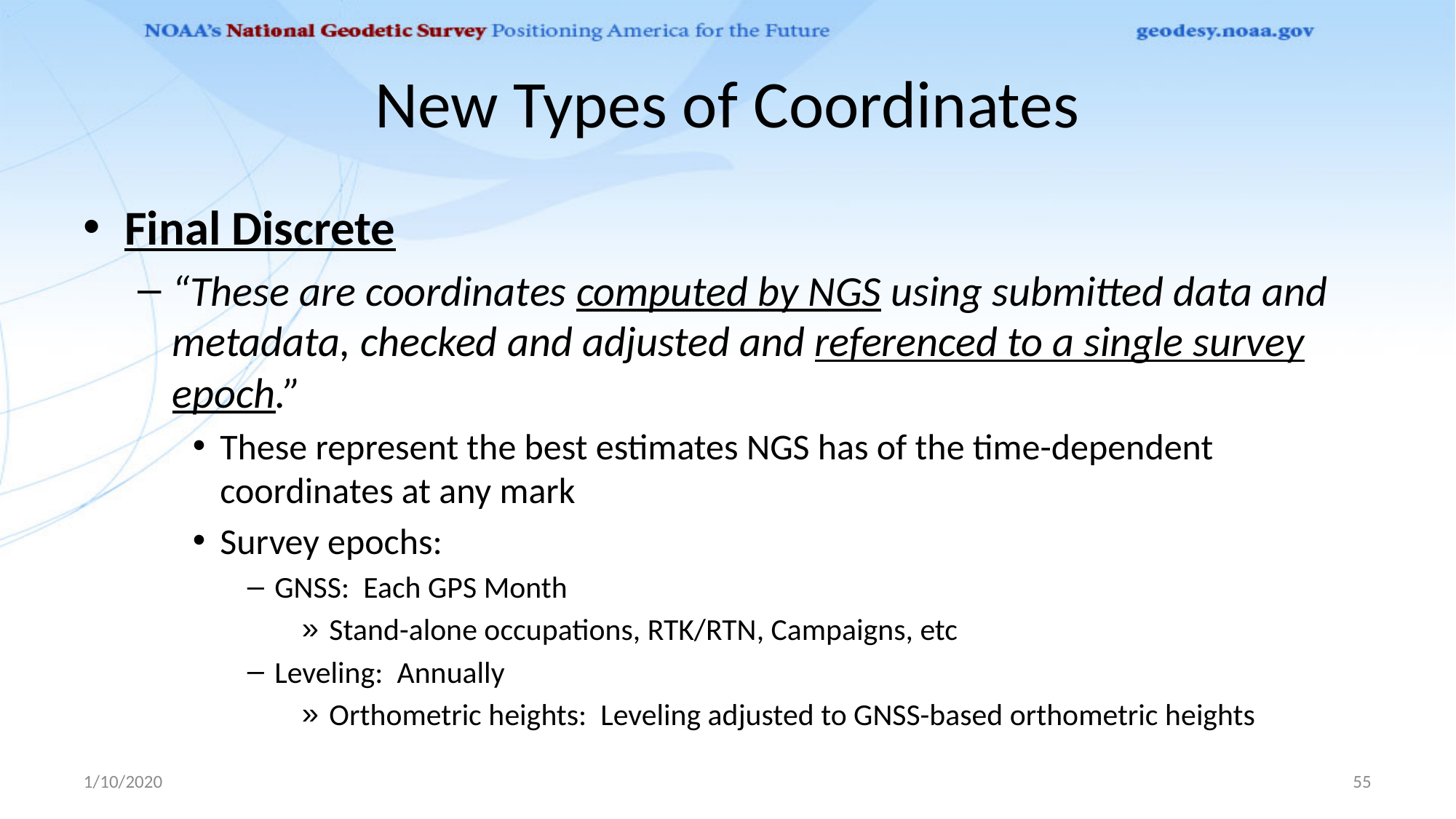

# New Types of Coordinates
Final Discrete
“These are coordinates computed by NGS using submitted data and metadata, checked and adjusted and referenced to a single survey epoch.”
These represent the best estimates NGS has of the time-dependent coordinates at any mark
Survey epochs:
GNSS:  Each GPS Month
Stand-alone occupations, RTK/RTN, Campaigns, etc
Leveling:  Annually
Orthometric heights:  Leveling adjusted to GNSS-based orthometric heights

1/10/2020
55